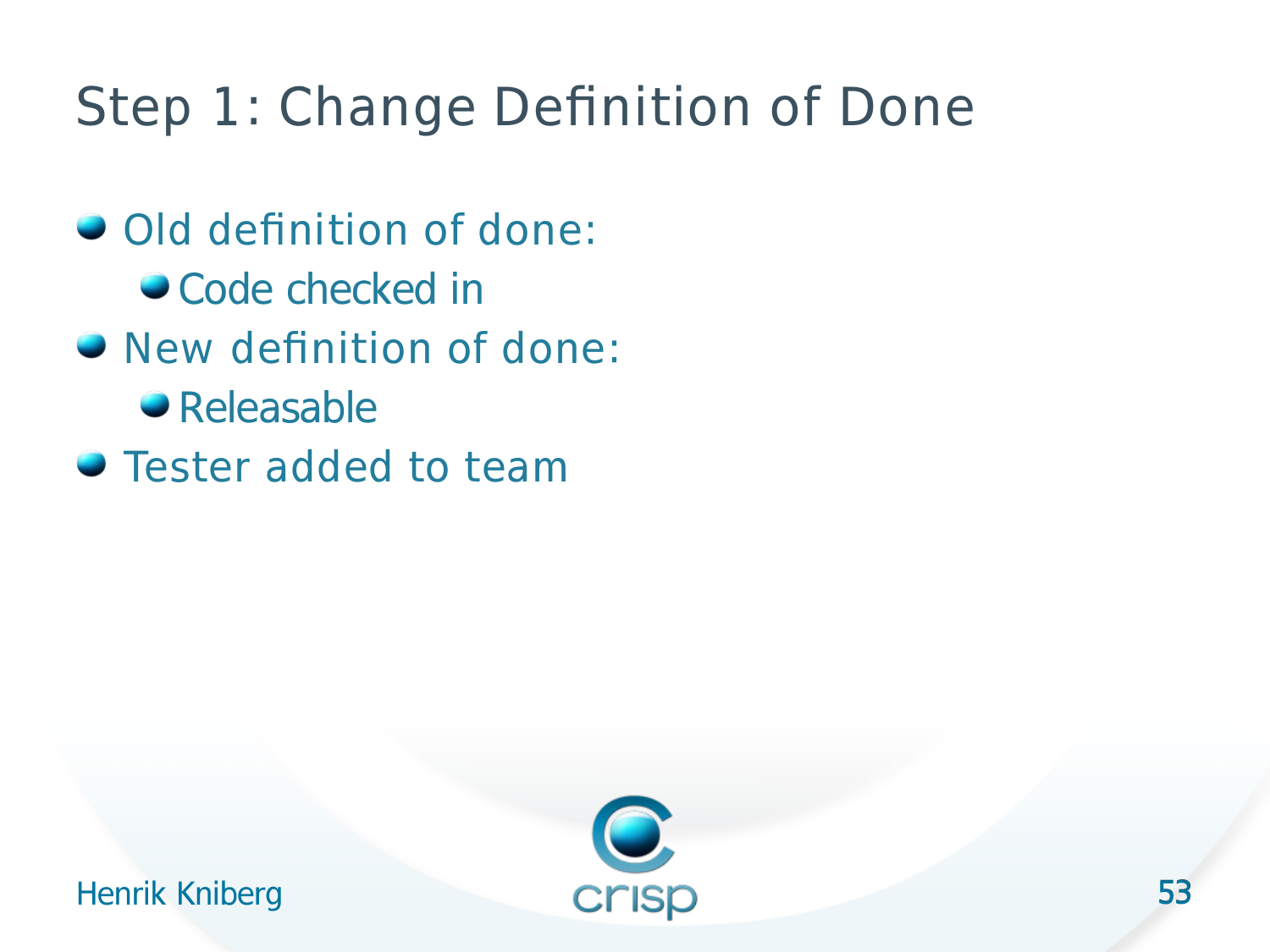

# Step 1: Change Definition of Done
Old definition of done:
Code checked in
New definition of done:
Releasable
Tester added to team
53
Henrik Kniberg